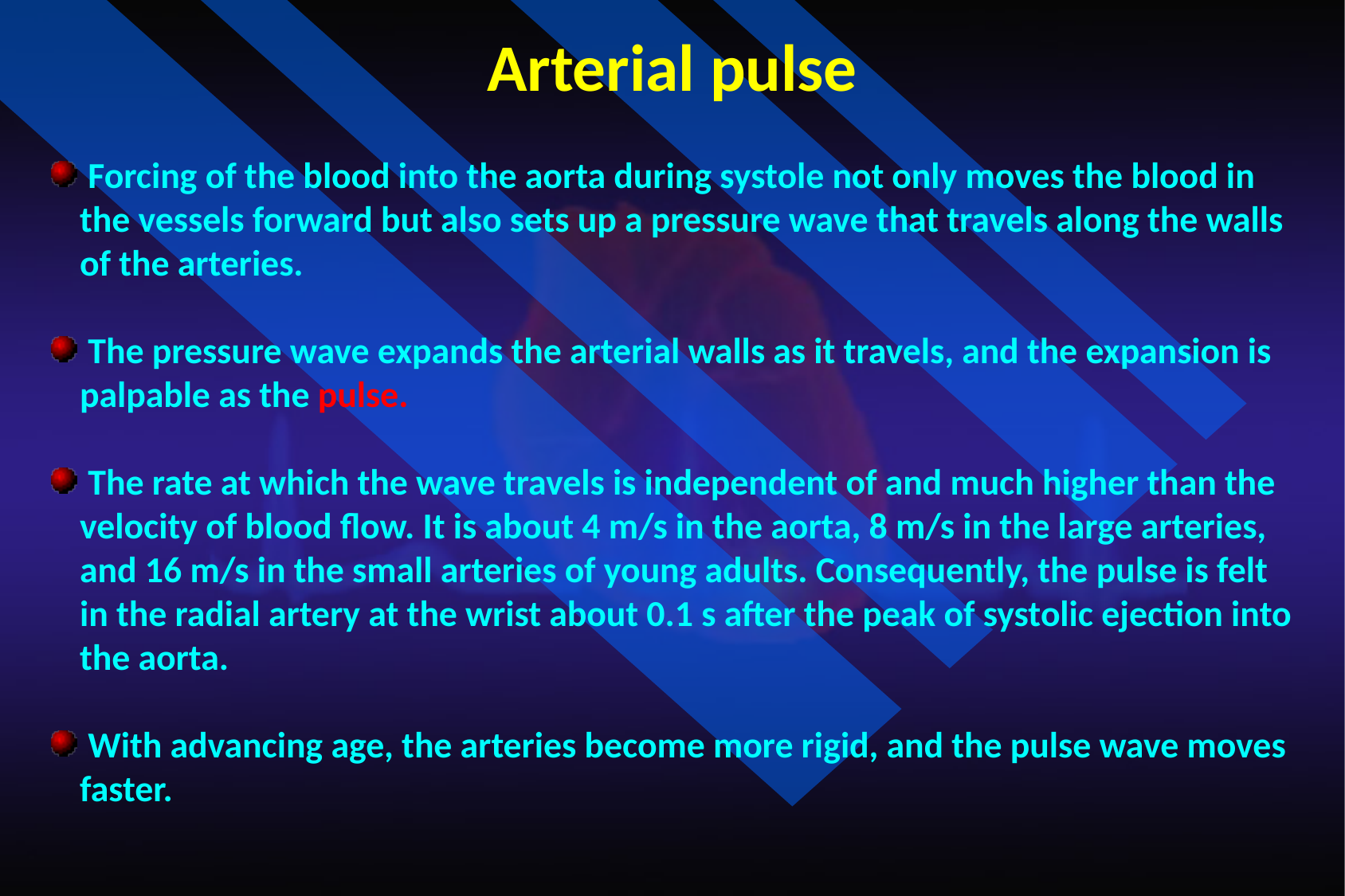

Arterial pulse
 Forcing of the blood into the aorta during systole not only moves the blood in the vessels forward but also sets up a pressure wave that travels along the walls of the arteries.

 The pressure wave expands the arterial walls as it travels, and the expansion is palpable as the pulse.

 The rate at which the wave travels is independent of and much higher than the velocity of blood flow. It is about 4 m/s in the aorta, 8 m/s in the large arteries, and 16 m/s in the small arteries of young adults. Consequently, the pulse is felt in the radial artery at the wrist about 0.1 s after the peak of systolic ejection into the aorta.

 With advancing age, the arteries become more rigid, and the pulse wave moves faster.